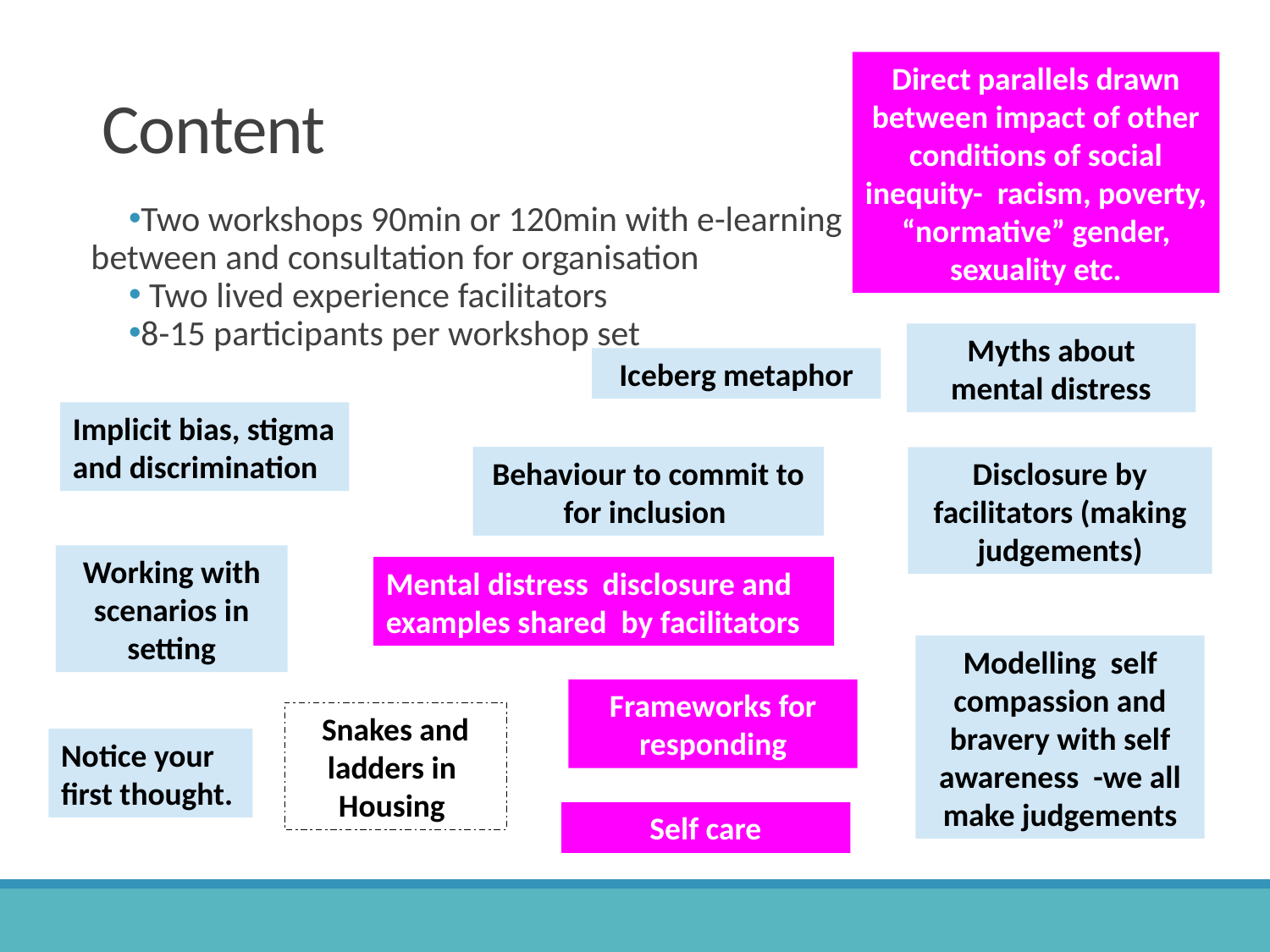

Content
Direct parallels drawn between impact of other conditions of social inequity-  racism, poverty, “normative” gender, sexuality etc.
Two workshops 90min or 120min with e-learning between and consultation for organisation
 Two lived experience facilitators
8-15 participants per workshop set
Myths about mental distress
Iceberg metaphor
Implicit bias, stigma and discrimination
Behaviour to commit to for inclusion
Disclosure by facilitators (making judgements)
Working with scenarios in setting
Mental distress  disclosure and examples shared  by facilitators
Modelling  self compassion and bravery with self awareness  -we all make judgements
Frameworks for responding
Snakes and ladders in
Housing
Notice your first thought.
Self care